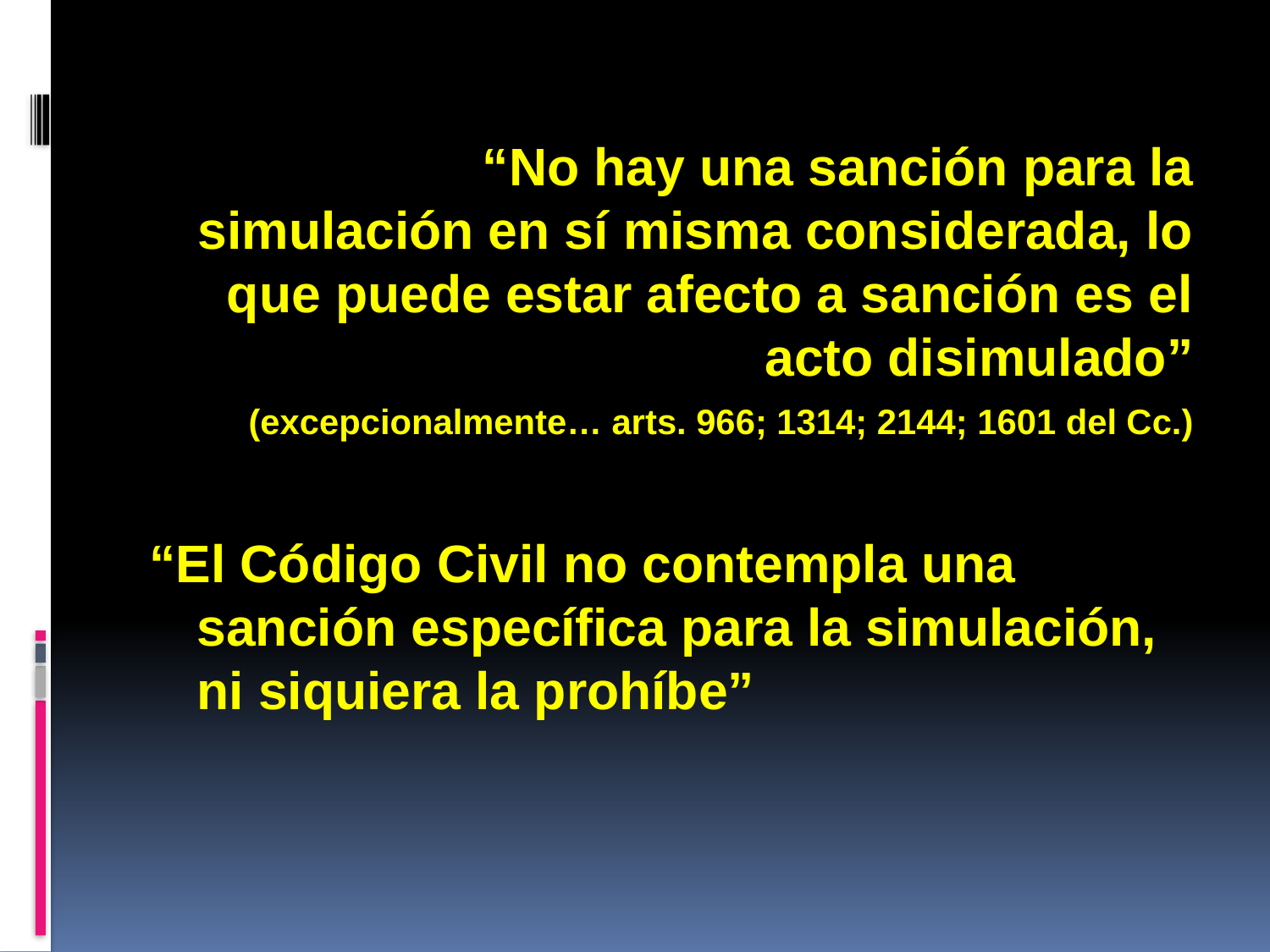

#
	“No hay una sanción para la simulación en sí misma considerada, lo que puede estar afecto a sanción es el acto disimulado”
(excepcionalmente… arts. 966; 1314; 2144; 1601 del Cc.)

“El Código Civil no contempla una sanción específica para la simulación, ni siquiera la prohíbe”